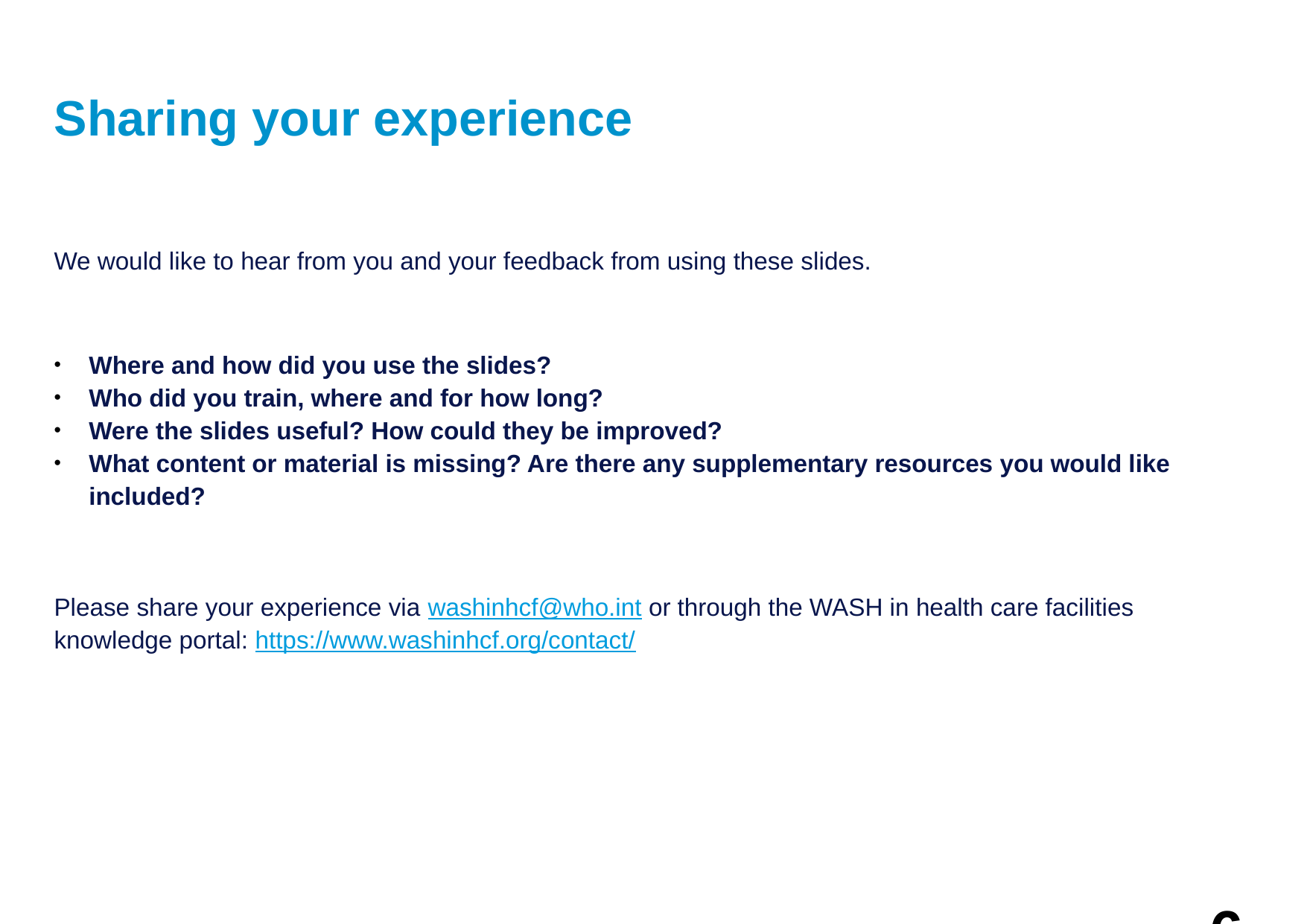

# Sharing your experience
We would like to hear from you and your feedback from using these slides.

Where and how did you use the slides?
Who did you train, where and for how long?
Were the slides useful? How could they be improved?
What content or material is missing? Are there any supplementary resources you would like included?

Please share your experience via washinhcf@who.int or through the WASH in health care facilities knowledge portal: https://www.washinhcf.org/contact/

6